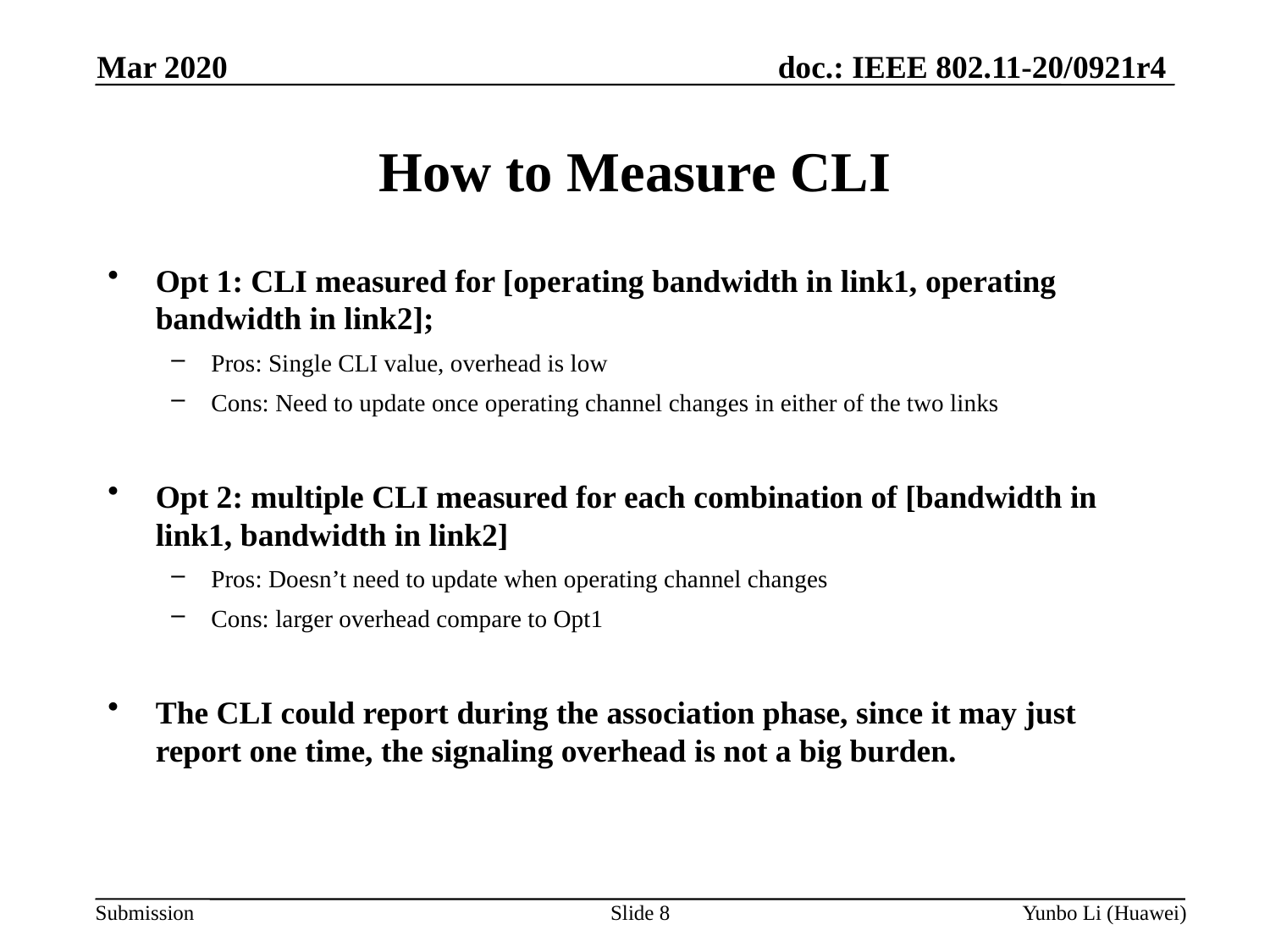

Mar 2020
How to Measure CLI
Opt 1: CLI measured for [operating bandwidth in link1, operating bandwidth in link2];
Pros: Single CLI value, overhead is low
Cons: Need to update once operating channel changes in either of the two links

Opt 2: multiple CLI measured for each combination of [bandwidth in link1, bandwidth in link2]
Pros: Doesn’t need to update when operating channel changes
Cons: larger overhead compare to Opt1

The CLI could report during the association phase, since it may just report one time, the signaling overhead is not a big burden.

Slide 8
Yunbo Li (Huawei)